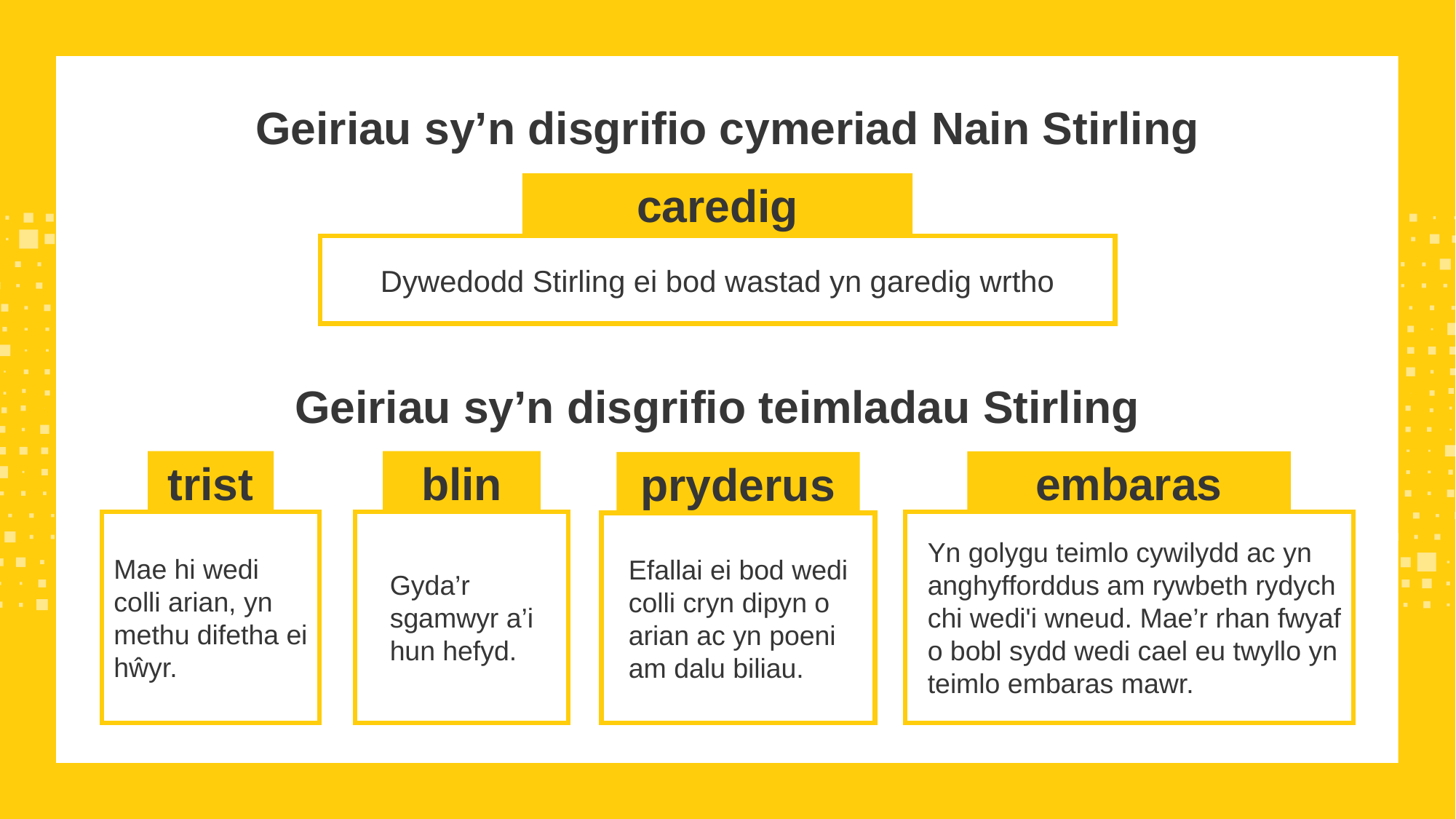

Geiriau sy’n disgrifio cymeriad Nain Stirling
caredig
Dywedodd Stirling ei bod wastad yn garedig wrtho
Geiriau sy’n disgrifio teimladau Stirling
trist
blin
embaras
pryderus
Mae hi wedi colli arian, yn methu difetha ei hŵyr.
Yn golygu teimlo cywilydd ac yn anghyfforddus am rywbeth rydych chi wedi'i wneud. Mae’r rhan fwyaf o bobl sydd wedi cael eu twyllo yn teimlo embaras mawr.
Gyda’r sgamwyr a’i hun hefyd.
Efallai ei bod wedi colli cryn dipyn o arian ac yn poeni am dalu biliau.